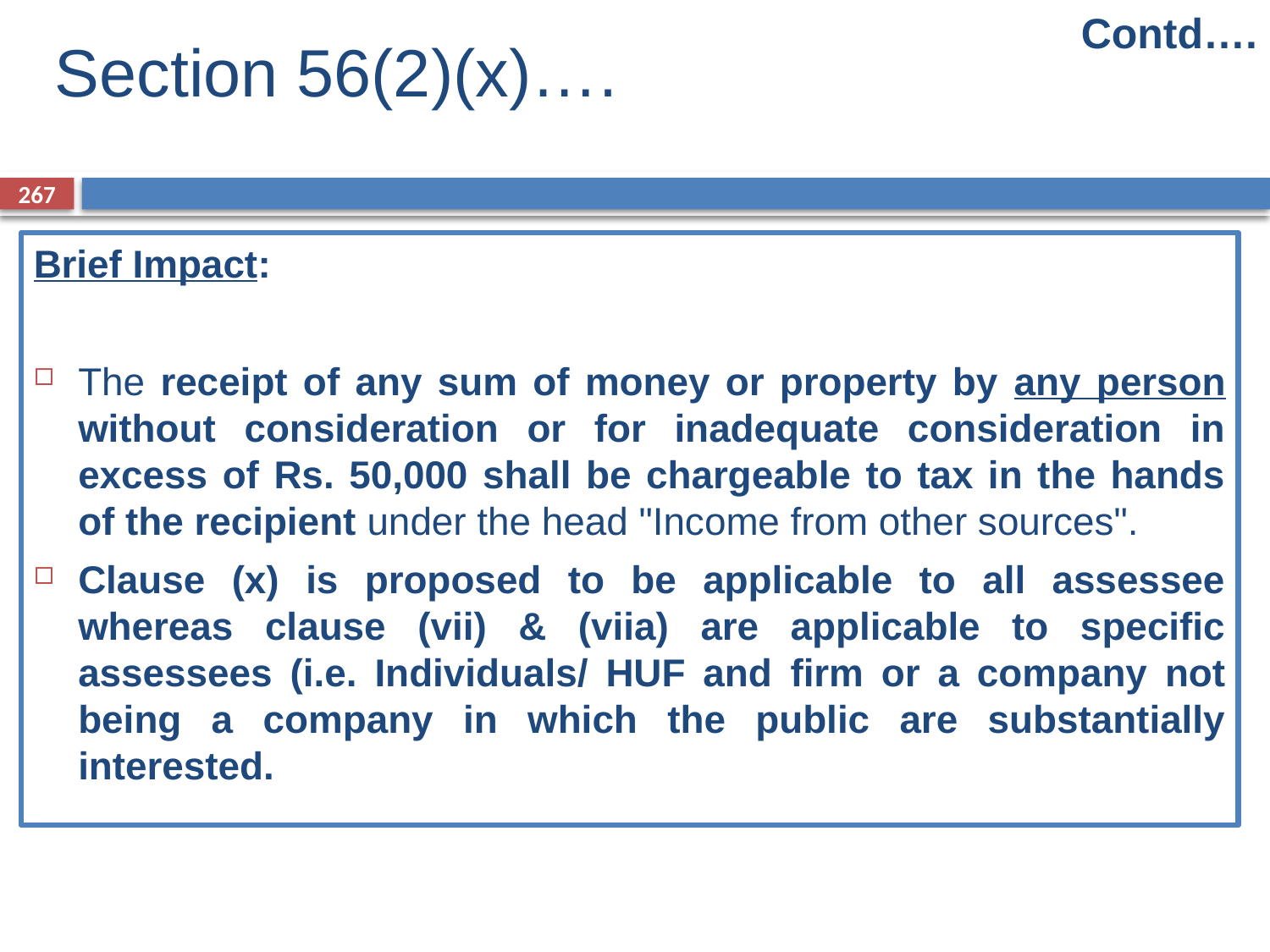

Contd….
Section 56(2)(x)….

267
Brief Impact:

The receipt of any sum of money or property by any person without consideration or for inadequate consideration in excess of Rs. 50,000 shall be chargeable to tax in the hands of the recipient under the head "Income from other sources".
Clause (x) is proposed to be applicable to all assessee whereas clause (vii) & (viia) are applicable to specific assessees (i.e. Individuals/ HUF and firm or a company not being a company in which the public are substantially interested.